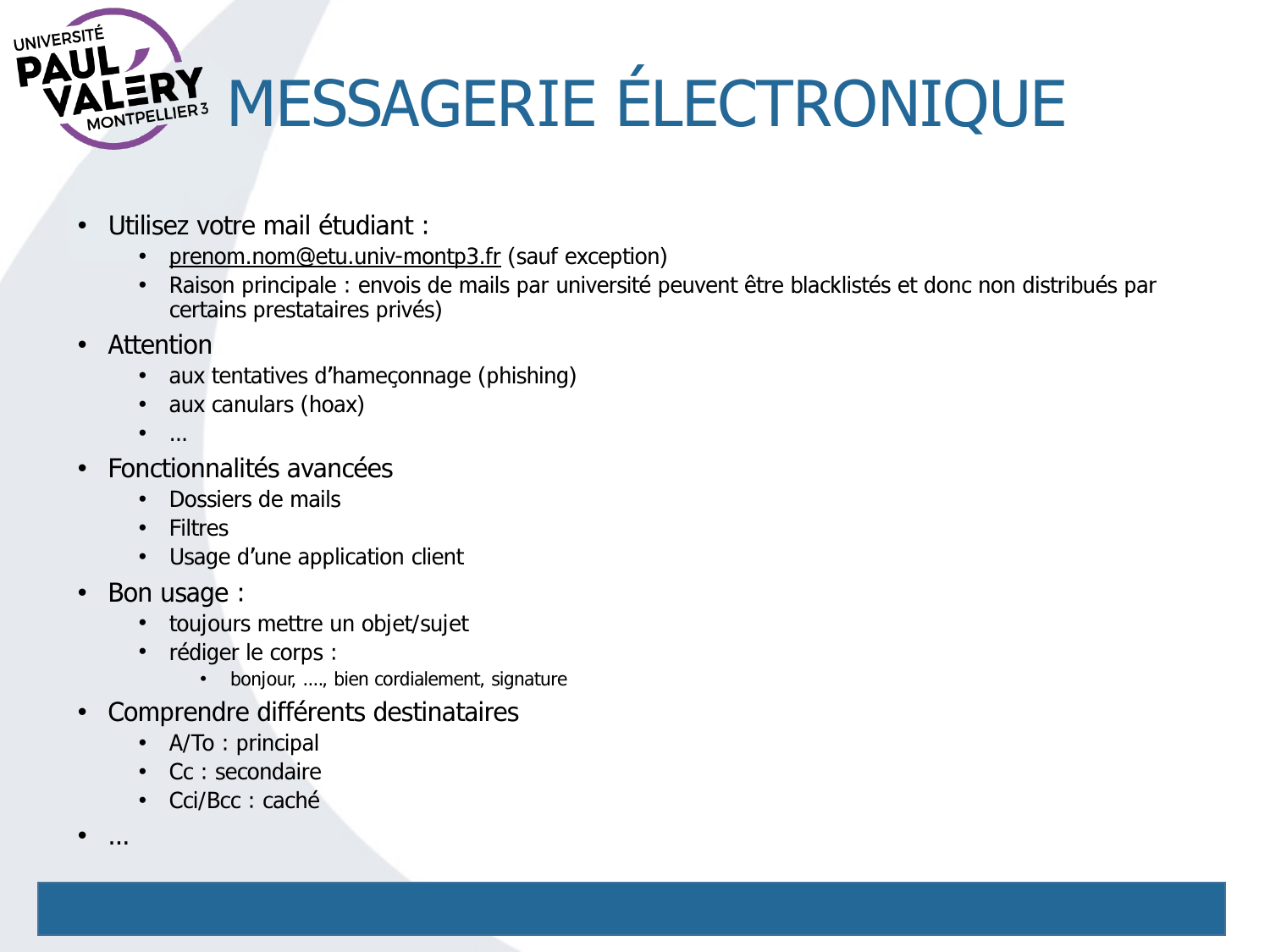

# Messagerie électronique
Utilisez votre mail étudiant :
prenom.nom@etu.univ-montp3.fr (sauf exception)
Raison principale : envois de mails par université peuvent être blacklistés et donc non distribués par certains prestataires privés)
Attention
aux tentatives d’hameçonnage (phishing)
aux canulars (hoax)
…
Fonctionnalités avancées
Dossiers de mails
Filtres
Usage d’une application client
Bon usage :
toujours mettre un objet/sujet
rédiger le corps :
bonjour, …., bien cordialement, signature
Comprendre différents destinataires
A/To : principal
Cc : secondaire
Cci/Bcc : caché
…